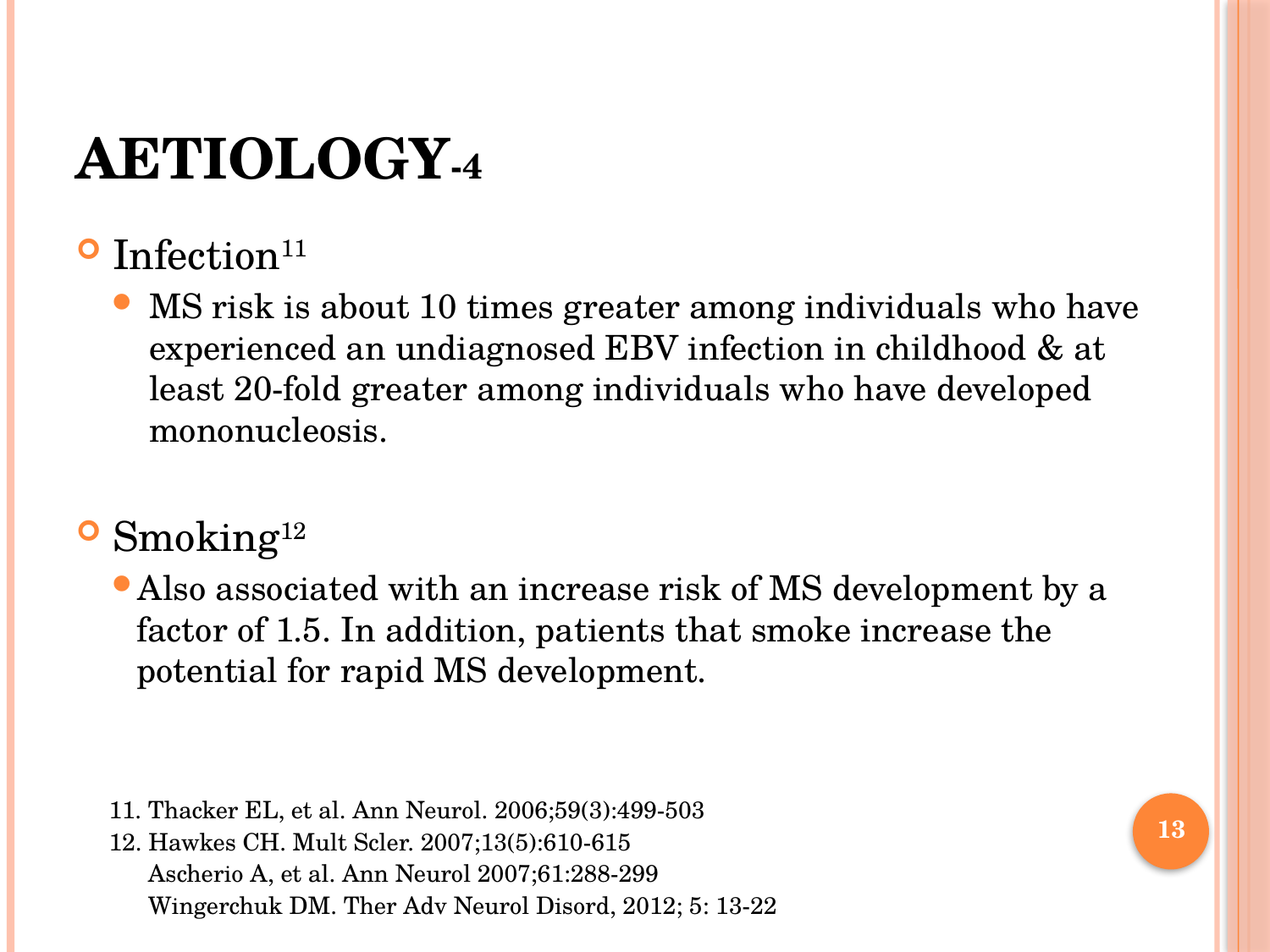

# Aetiology-4
Infection11
MS risk is about 10 times greater among individuals who have experienced an undiagnosed EBV infection in childhood & at least 20-fold greater among individuals who have developed mononucleosis.

Smoking12
Also associated with an increase risk of MS development by a factor of 1.5. In addition, patients that smoke increase the potential for rapid MS development.

     11. Thacker EL, et al. Ann Neurol. 2006;59(3):499-503
     12. Hawkes CH. Mult Scler. 2007;13(5):610-615
           Ascherio A, et al. Ann Neurol 2007;61:288-299
           Wingerchuk DM. Ther Adv Neurol Disord, 2012; 5: 13-22
13